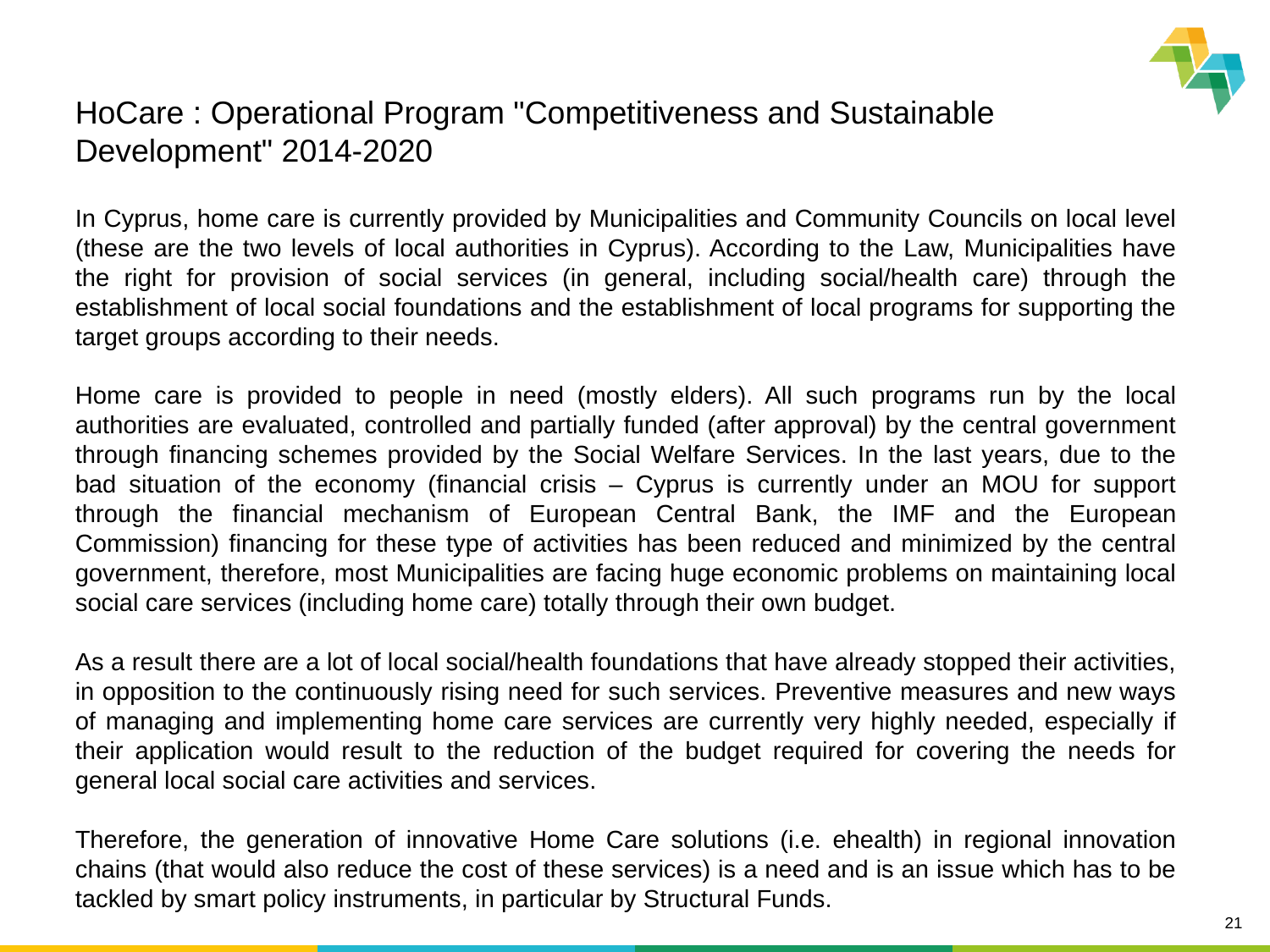

HoCare : Operational Program "Competitiveness and Sustainable Development" 2014-2020
In Cyprus, home care is currently provided by Municipalities and Community Councils on local level (these are the two levels of local authorities in Cyprus). According to the Law, Municipalities have the right for provision of social services (in general, including social/health care) through the establishment of local social foundations and the establishment of local programs for supporting the target groups according to their needs.

Home care is provided to people in need (mostly elders). All such programs run by the local authorities are evaluated, controlled and partially funded (after approval) by the central government through financing schemes provided by the Social Welfare Services. In the last years, due to the bad situation of the economy (financial crisis – Cyprus is currently under an MOU for support through the financial mechanism of European Central Bank, the IMF and the European Commission) financing for these type of activities has been reduced and minimized by the central government, therefore, most Municipalities are facing huge economic problems on maintaining local social care services (including home care) totally through their own budget.

As a result there are a lot of local social/health foundations that have already stopped their activities, in opposition to the continuously rising need for such services. Preventive measures and new ways of managing and implementing home care services are currently very highly needed, especially if their application would result to the reduction of the budget required for covering the needs for general local social care activities and services.

Therefore, the generation of innovative Home Care solutions (i.e. ehealth) in regional innovation chains (that would also reduce the cost of these services) is a need and is an issue which has to be tackled by smart policy instruments, in particular by Structural Funds.